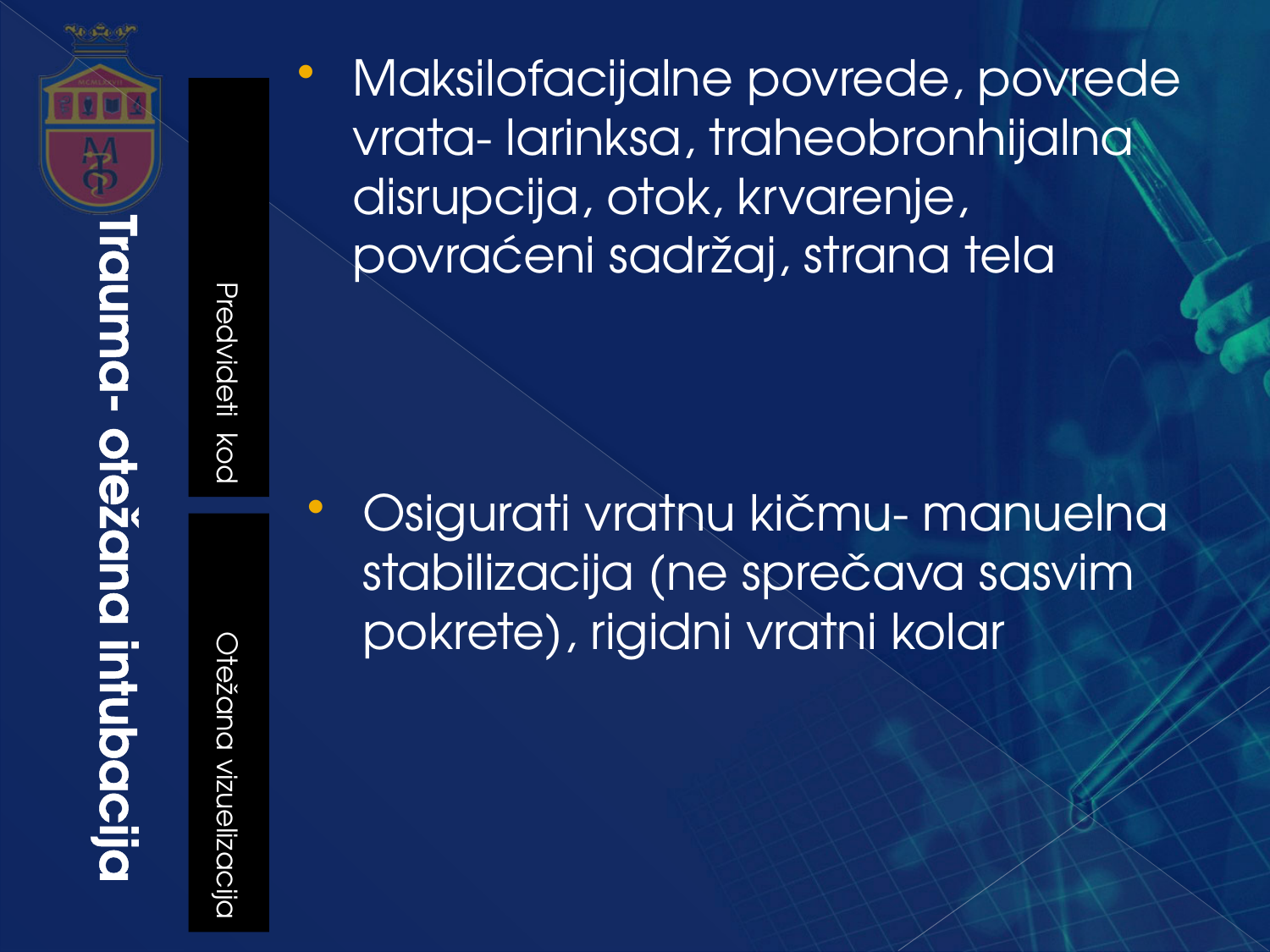

Maksilofacijalne povrede, povrede vrata- larinksa, traheobronhijalna disrupcija, otok, krvarenje, povraćeni sadržaj, strana tela
Predvideti  kod
# Trauma- otežana intubacija
Osigurati vratnu kičmu- manuelna stabilizacija (ne sprečava sasvim pokrete), rigidni vratni kolar
Otežana vizuelizacija